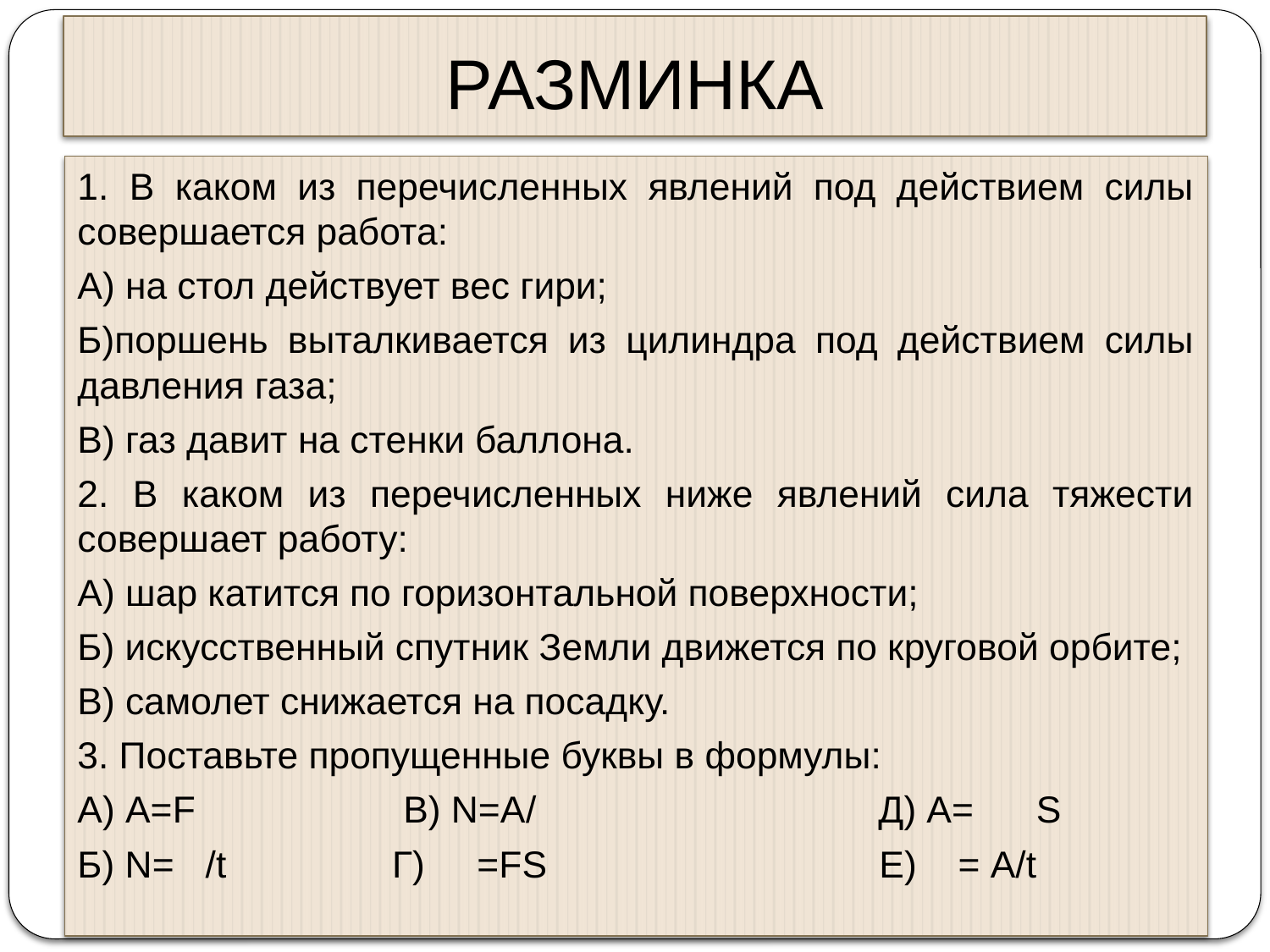

# РАЗМИНКА
1. В каком из перечисленных явлений под действием силы совершается работа:
А) на стол действует вес гири;
Б)поршень выталкивается из цилиндра под действием силы давления газа;
В) газ давит на стенки баллона.
2. В каком из перечисленных ниже явлений сила тяжести совершает работу:
А) шар катится по горизонтальной поверхности;
Б) искусственный спутник Земли движется по круговой орбите;
В) самолет снижается на посадку.
3. Поставьте пропущенные буквы в формулы:
А) А=F                    В) N=A/                                 Д) А=      S
Б) N=   /t                Г)     =FS                                Е)    = A/t